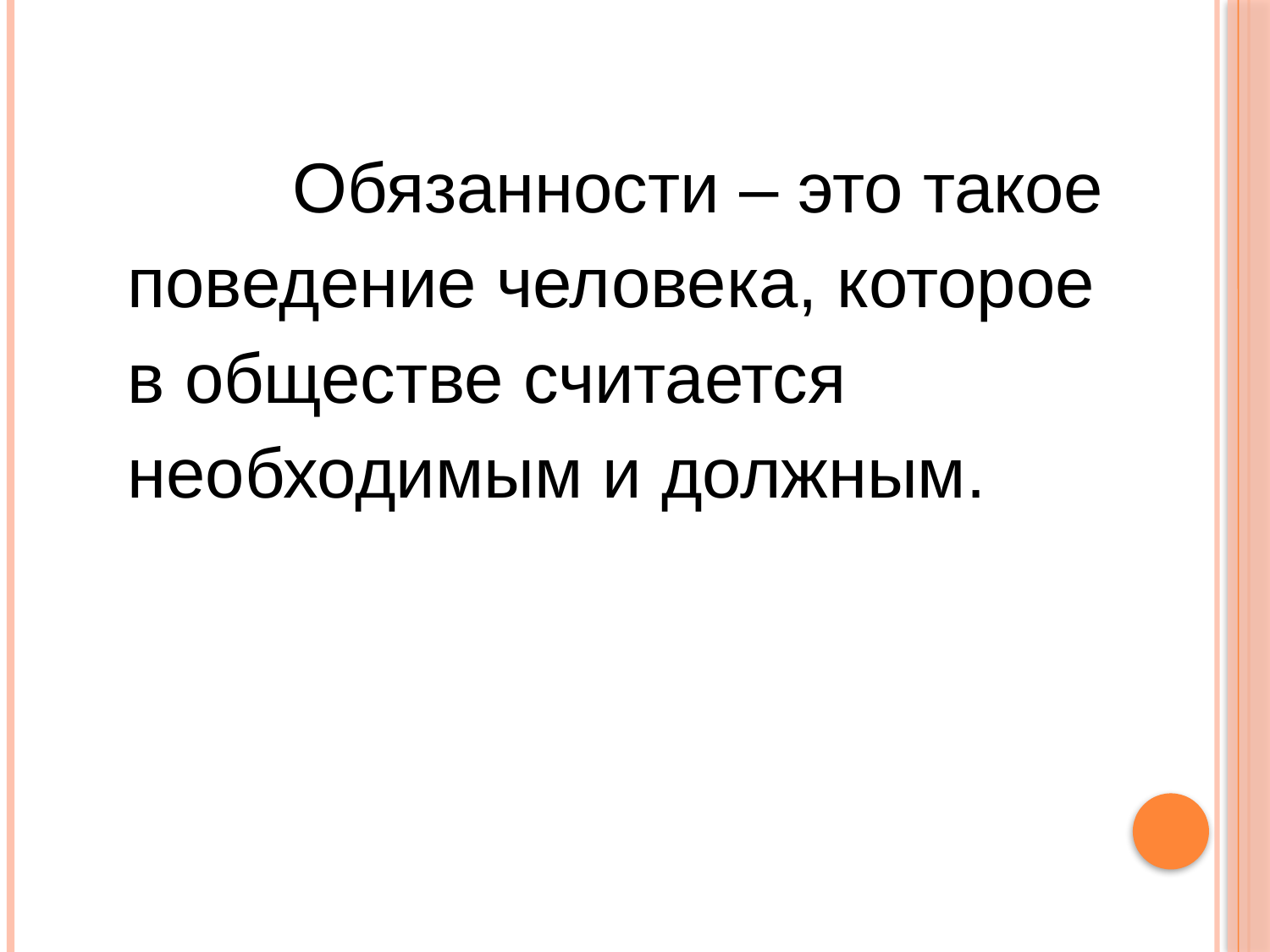

Обязанности – это такое
поведение человека, которое
в обществе считается
необходимым и должным.